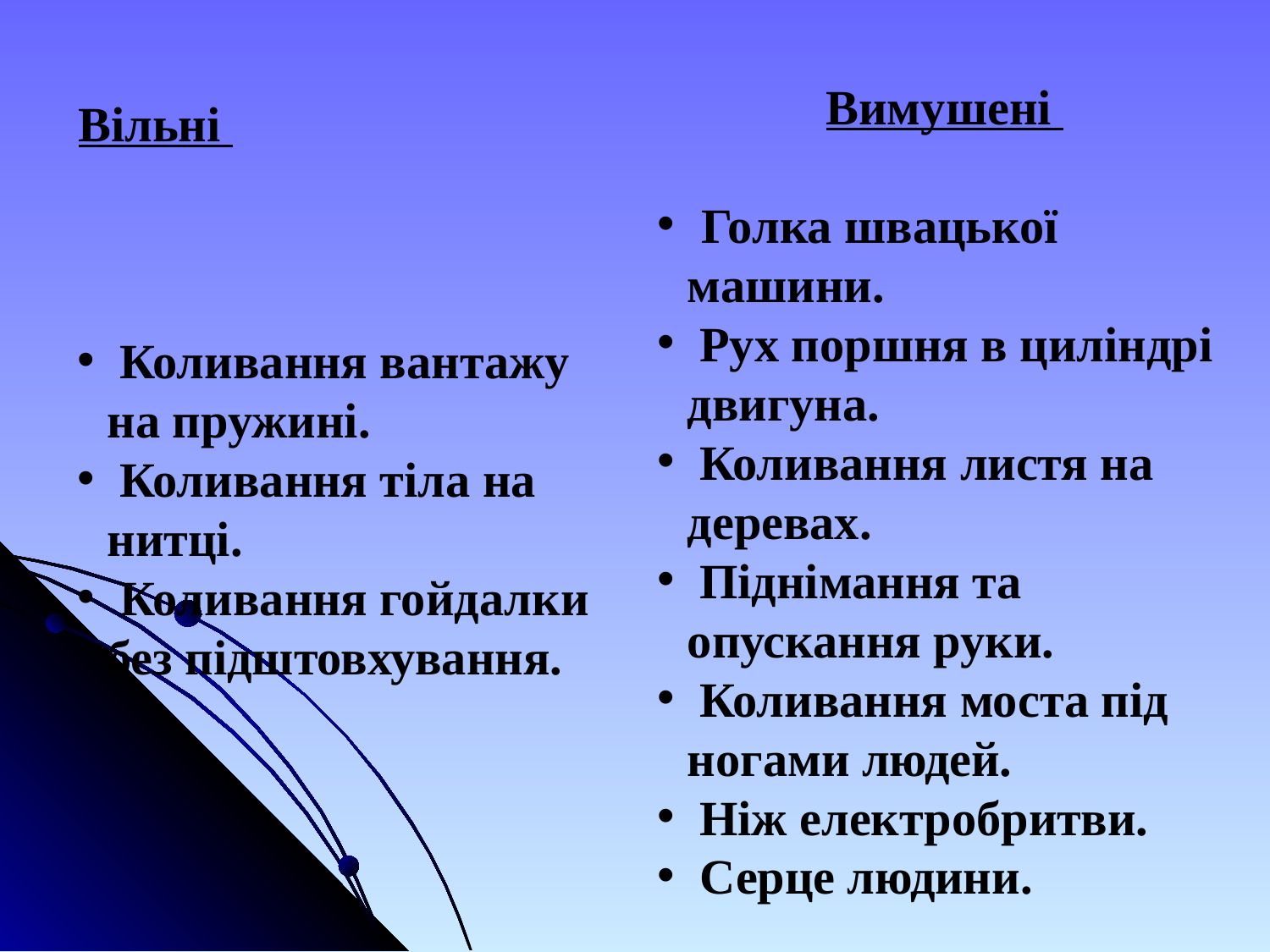

Вимушені

 Голка швацької машини.
 Рух поршня в циліндрі двигуна.
 Коливання листя на деревах.
 Піднімання та опускання руки.
 Коливання моста під ногами людей.
 Ніж електробритви.
 Серце людини.

Вільні

 Коливання вантажу на пружині.
 Коливання тіла на нитці.
 Коливання гойдалки без підштовхування.